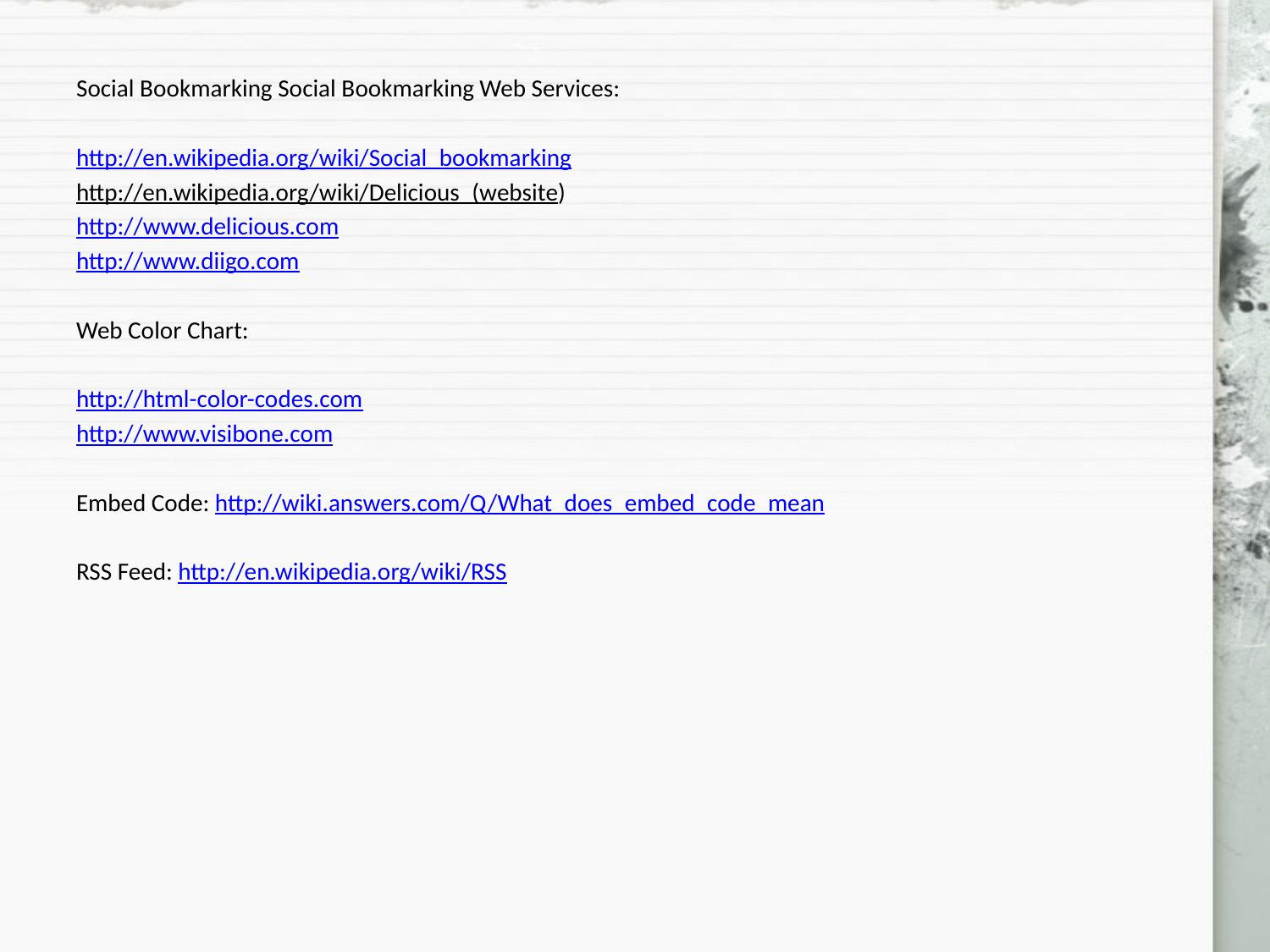

Social Bookmarking Social Bookmarking Web Services:

http://en.wikipedia.org/wiki/Social_bookmarking
http://en.wikipedia.org/wiki/Delicious_(website)
http://www.delicious.com
http://www.diigo.com

Web Color Chart:

http://html-color-codes.com
http://www.visibone.com

Embed Code: http://wiki.answers.com/Q/What_does_embed_code_mean

RSS Feed: http://en.wikipedia.org/wiki/RSS